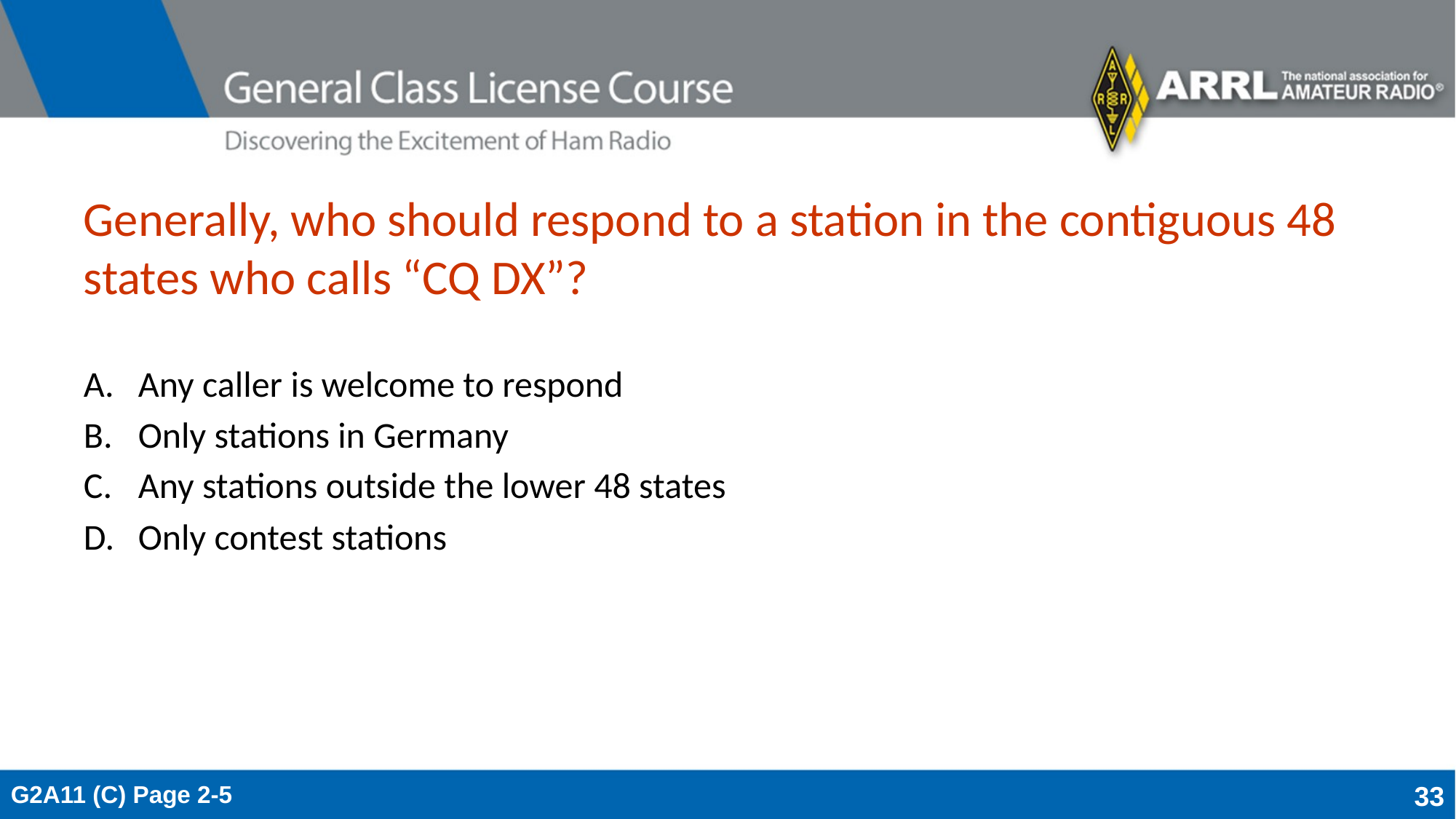

# Generally, who should respond to a station in the contiguous 48 states who calls “CQ DX”?
Any caller is welcome to respond
Only stations in Germany
Any stations outside the lower 48 states
Only contest stations
G2A11 (C) Page 2-5
33